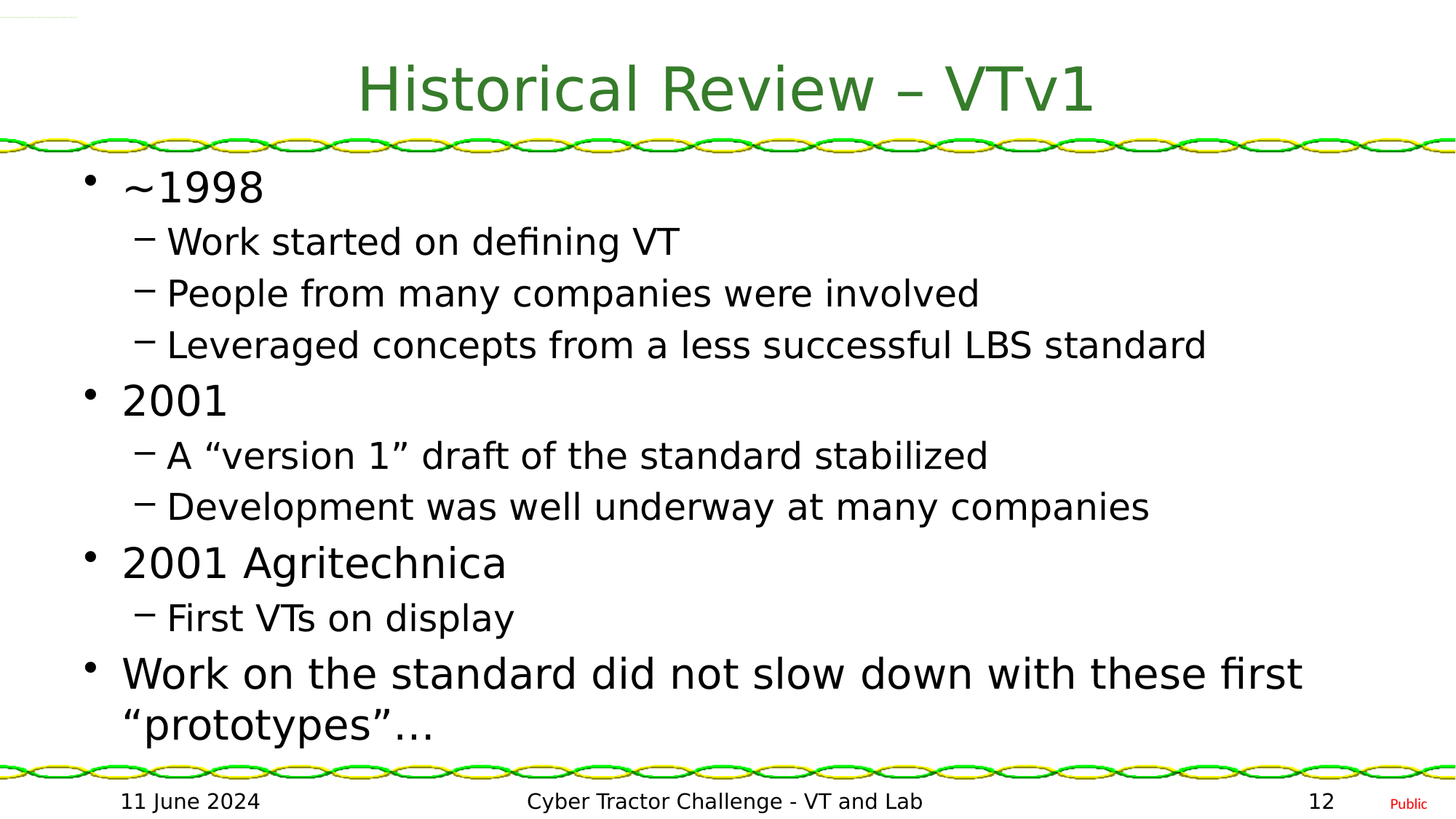

# Historical Review – VTv1
~1998
Work started on defining VT
People from many companies were involved
Leveraged concepts from a less successful LBS standard
2001
A “version 1” draft of the standard stabilized
Development was well underway at many companies
2001 Agritechnica
First VTs on display
Work on the standard did not slow down with these first “prototypes”…
11 June 2024
Cyber Tractor Challenge - VT and Lab
12